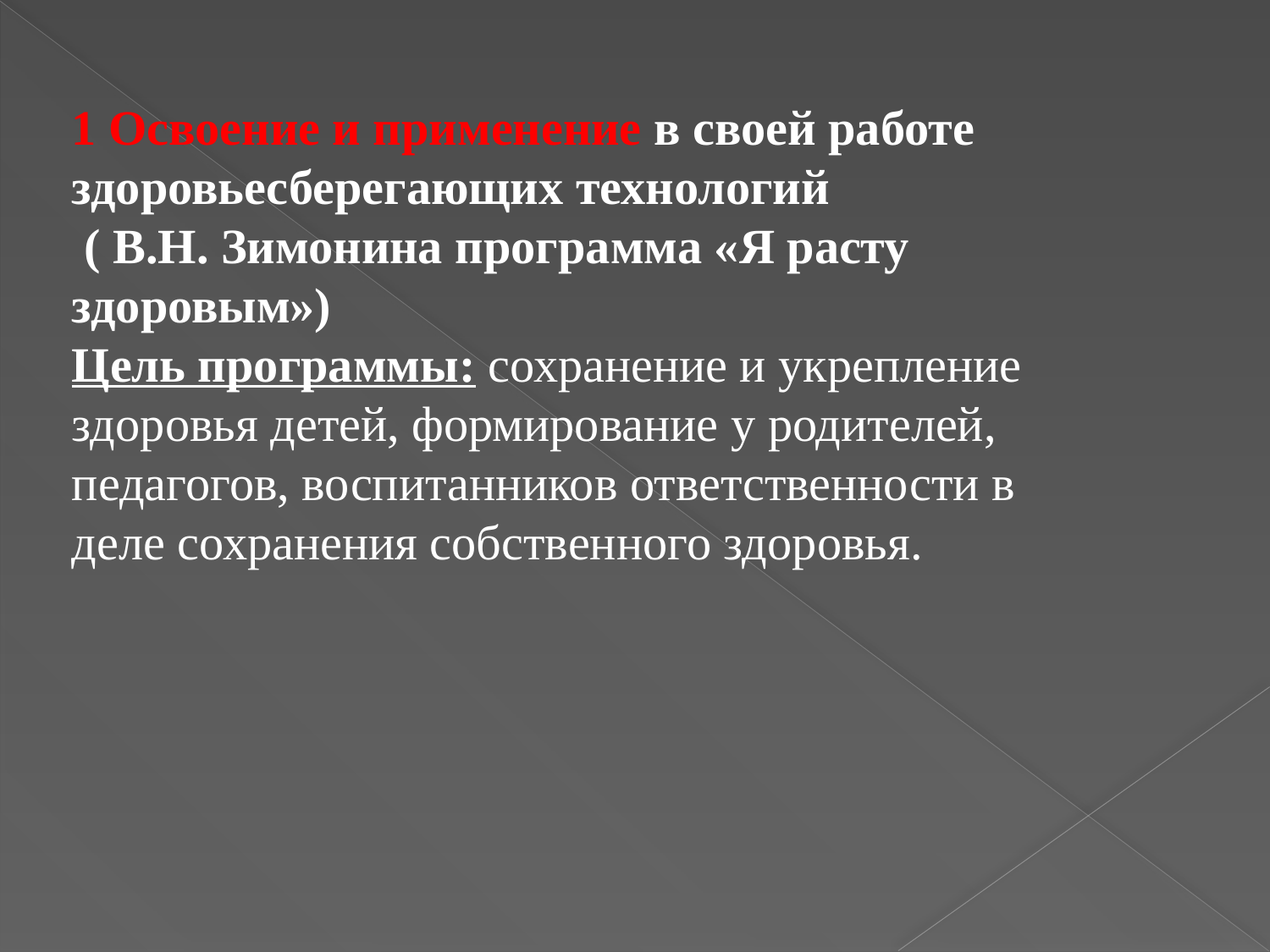

1 Освоение и применение в своей работе здоровьесберегающих технологий
 ( В.Н. Зимонина программа «Я расту здоровым»)
Цель программы: сохранение и укрепление здоровья детей, формирование у родителей, педагогов, воспитанников ответственности в деле сохранения собственного здоровья.